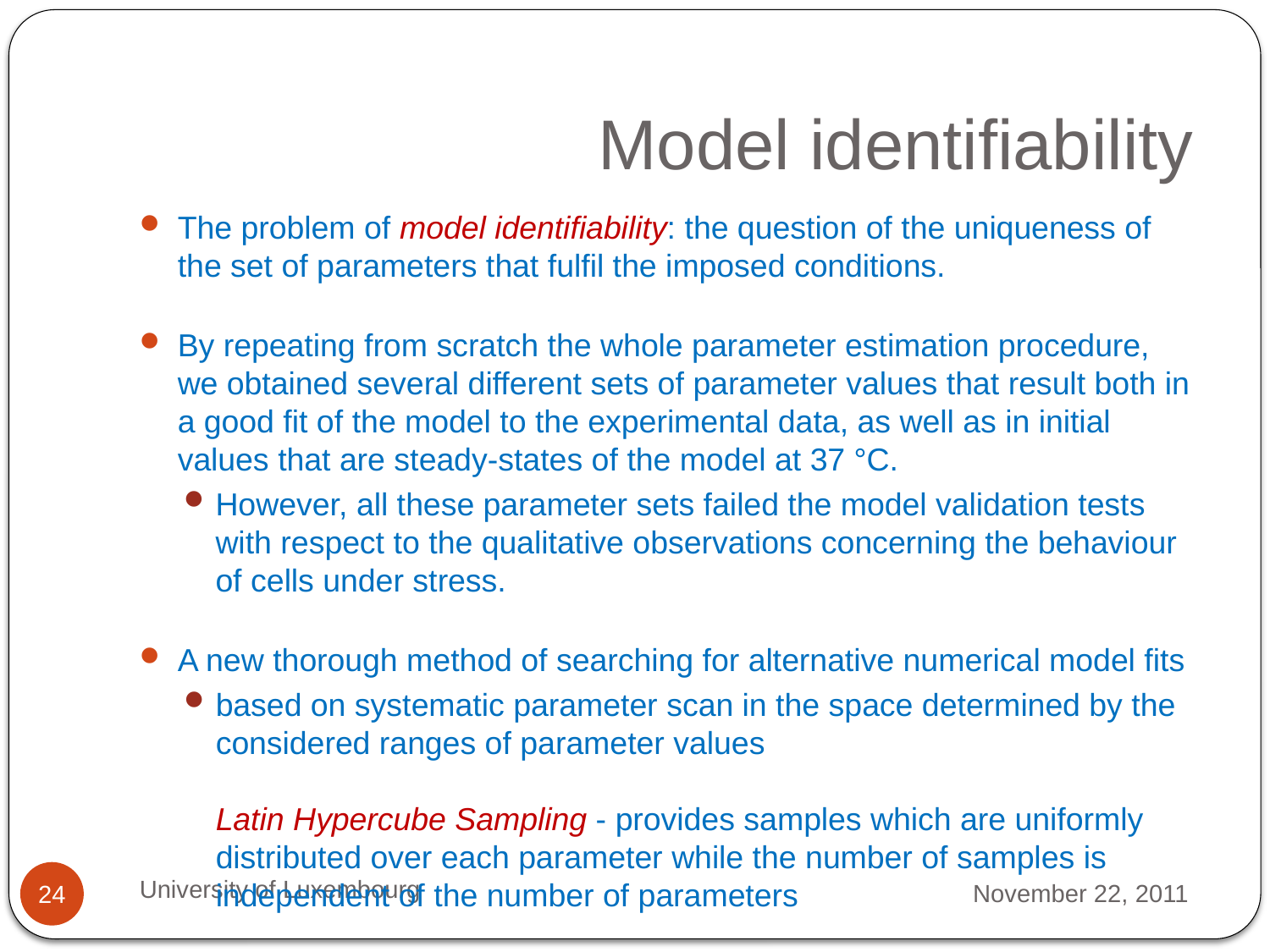

# Model identifiability
The problem of model identifiability: the question of the uniqueness of the set of parameters that fulfil the imposed conditions.

By repeating from scratch the whole parameter estimation procedure, we obtained several different sets of parameter values that result both in a good fit of the model to the experimental data, as well as in initial values that are steady-states of the model at 37 °C.
However, all these parameter sets failed the model validation tests with respect to the qualitative observations concerning the behaviour of cells under stress.

A new thorough method of searching for alternative numerical model fits
based on systematic parameter scan in the space determined by the considered ranges of parameter values
Latin Hypercube Sampling - provides samples which are uniformly distributed over each parameter while the number of samples is independent of the number of parameters
University of Luxembourg
November 22, 2011
24